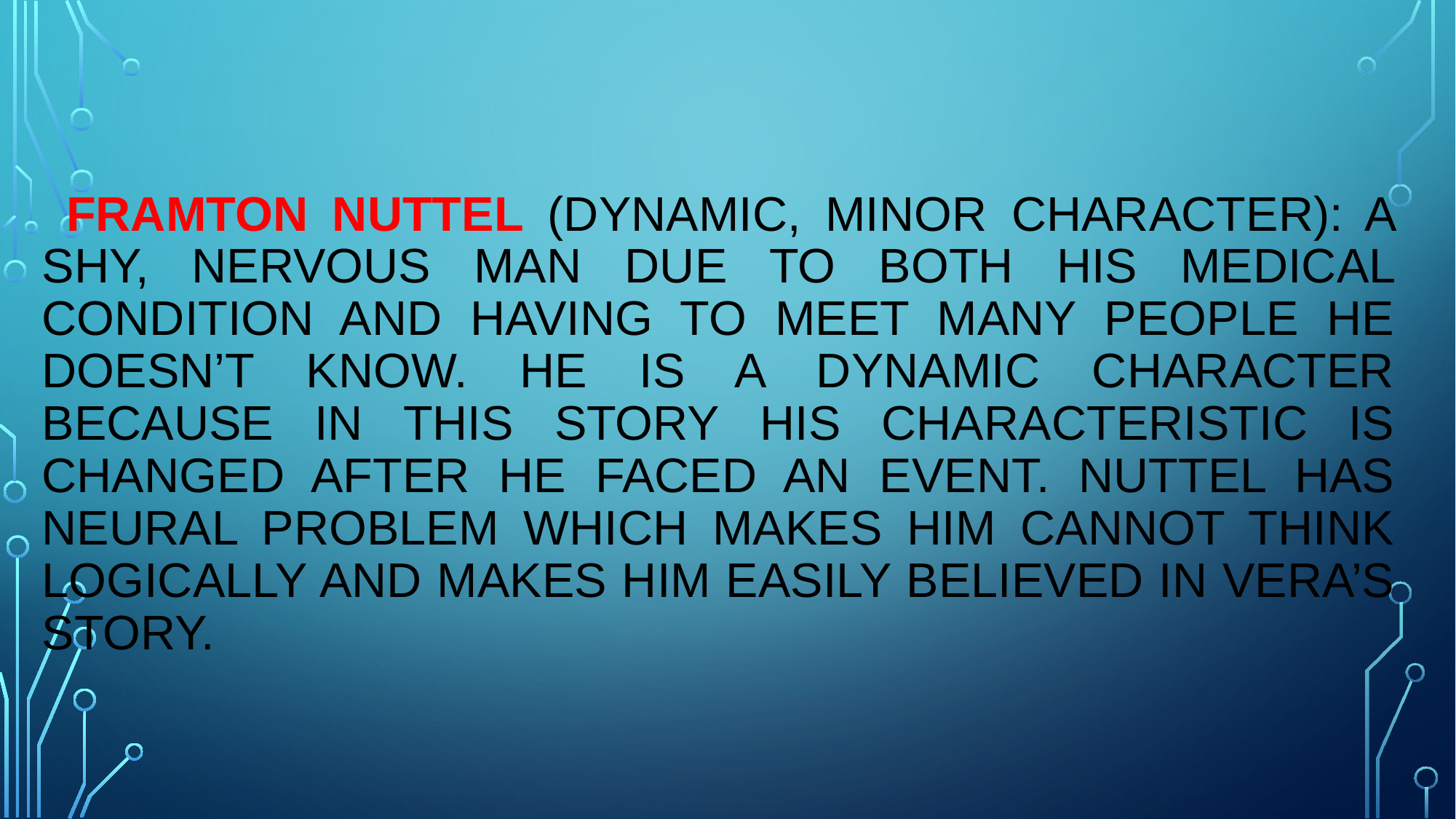

# Framton Nuttel (Dynamic, Minor Character): A shy, nervous man due to both his medical condition and having to meet many people he doesn’t know. He is a dynamic character because in this story his characteristic is changed after he faced an event. Nuttel has neural problem which makes him cannot think logically and makes him easily believed in Vera’s story.